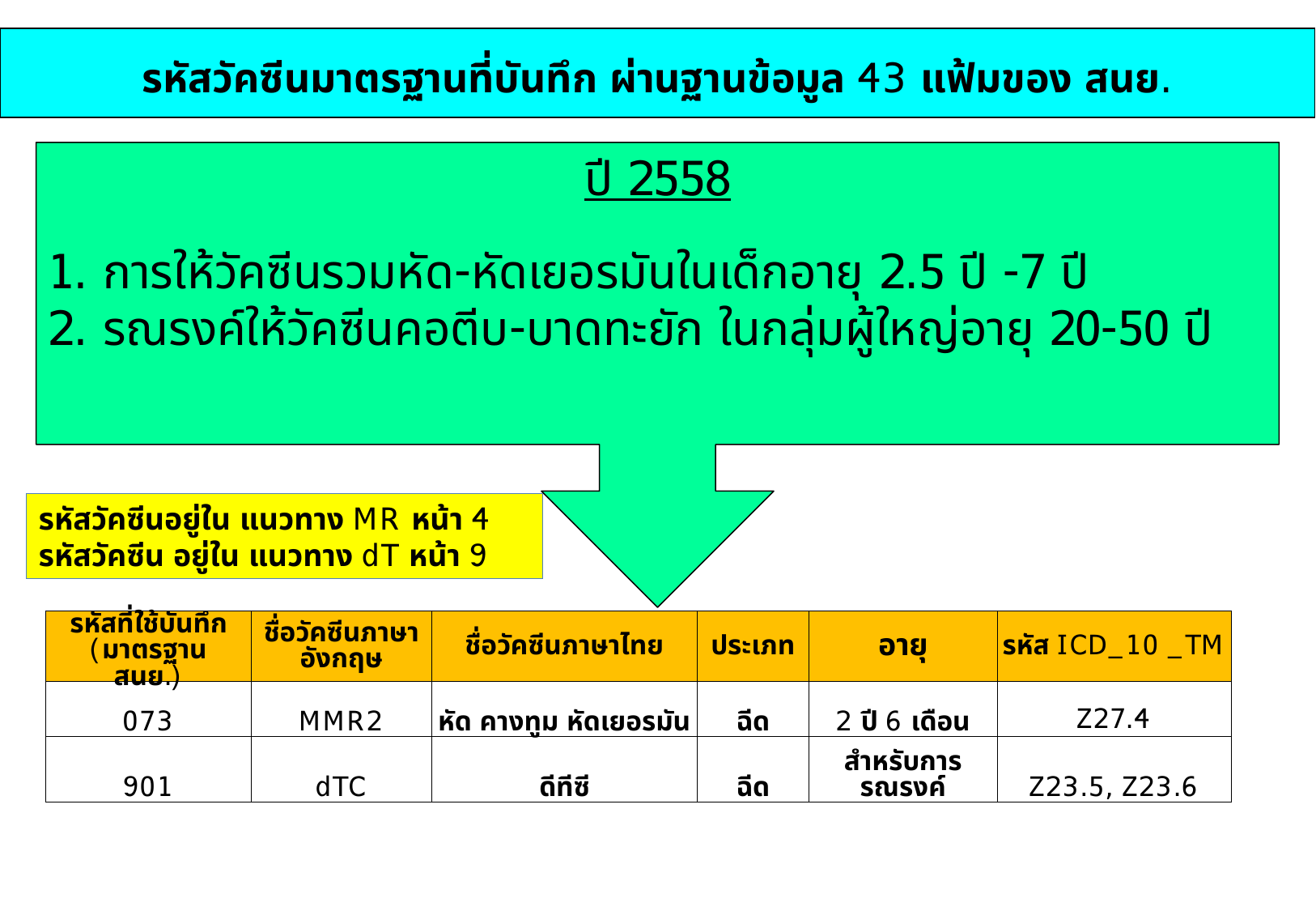

รหัสวัคซีนมาตรฐานที่บันทึก ผ่านฐานข้อมูล 43 แฟ้มของ สนย.
ปี 2558

1. การให้วัคซีนรวมหัด-หัดเยอรมันในเด็กอายุ 2.5 ปี -7 ปี
2. รณรงค์ให้วัคซีนคอตีบ-บาดทะยัก ในกลุ่มผู้ใหญ่อายุ 20-50 ปี

รหัสวัคซีนอยู่ใน แนวทาง MR หน้า 4
รหัสวัคซีน อยู่ใน แนวทาง dT หน้า 9
| รหัสที่ใช้บันทึก (มาตรฐาน สนย.) | ชื่อวัคซีนภาษาอังกฤษ | ชื่อวัคซีนภาษาไทย | ประเภท | อายุ | รหัส ICD\_10 \_TM |
| --- | --- | --- | --- | --- | --- |
| 073 | MMR2 | หัด คางทูม หัดเยอรมัน | ฉีด | 2 ปี 6 เดือน | Z27.4 |
| 901 | dTC | ดีทีซี | ฉีด | สำหรับการรณรงค์ | Z23.5, Z23.6 |